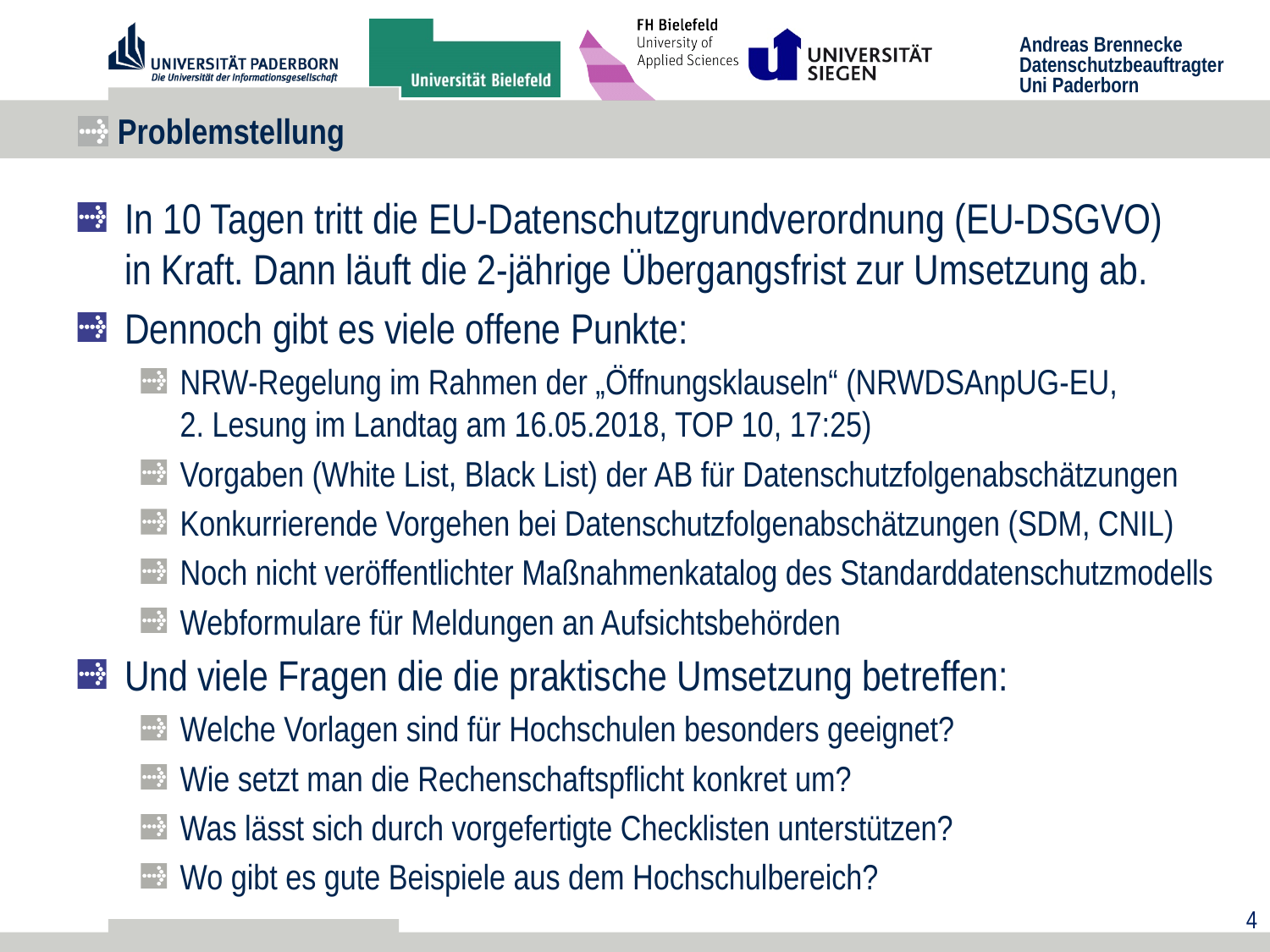

# Problemstellung
In 10 Tagen tritt die EU-Datenschutzgrundverordnung (EU-DSGVO)
in Kraft. Dann läuft die 2-jährige Übergangsfrist zur Umsetzung ab.
Dennoch gibt es viele offene Punkte:
NRW-Regelung im Rahmen der „Öffnungsklauseln“ (NRWDSAnpUG-EU,
2. Lesung im Landtag am 16.05.2018, TOP 10, 17:25)
Vorgaben (White List, Black List) der AB für Datenschutzfolgenabschätzungen
Konkurrierende Vorgehen bei Datenschutzfolgenabschätzungen (SDM, CNIL)
Noch nicht veröffentlichter Maßnahmenkatalog des Standarddatenschutzmodells
Webformulare für Meldungen an Aufsichtsbehörden
Und viele Fragen die die praktische Umsetzung betreffen:
Welche Vorlagen sind für Hochschulen besonders geeignet?
Wie setzt man die Rechenschaftspflicht konkret um?
Was lässt sich durch vorgefertigte Checklisten unterstützen?
Wo gibt es gute Beispiele aus dem Hochschulbereich?

4